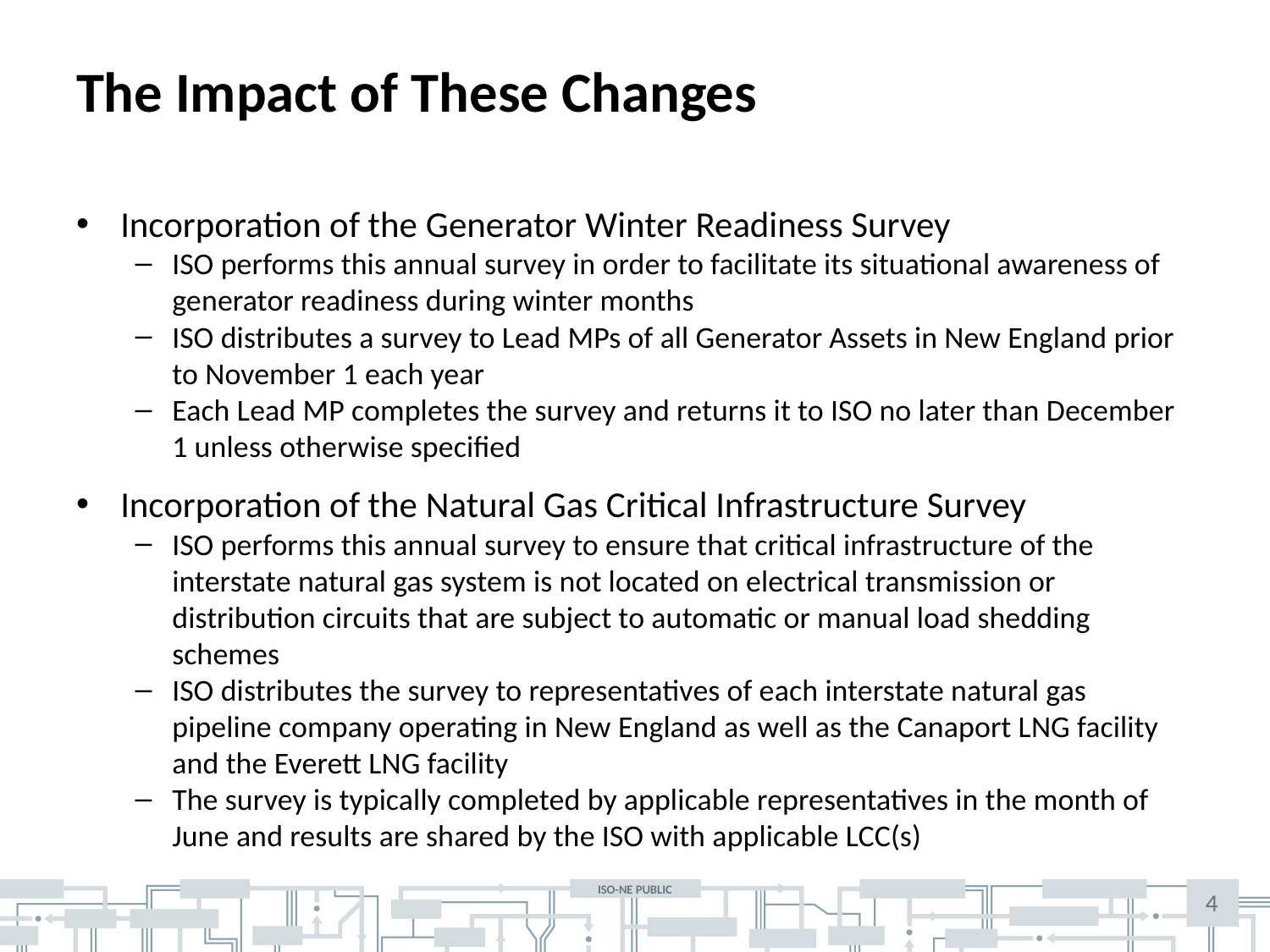

# The Impact of These Changes
Incorporation of the Generator Winter Readiness Survey
ISO performs this annual survey in order to facilitate its situational awareness of generator readiness during winter months
ISO distributes a survey to Lead MPs of all Generator Assets in New England prior to November 1 each year
Each Lead MP completes the survey and returns it to ISO no later than December 1 unless otherwise specified
Incorporation of the Natural Gas Critical Infrastructure Survey
ISO performs this annual survey to ensure that critical infrastructure of the interstate natural gas system is not located on electrical transmission or distribution circuits that are subject to automatic or manual load shedding schemes
ISO distributes the survey to representatives of each interstate natural gas pipeline company operating in New England as well as the Canaport LNG facility and the Everett LNG facility
The survey is typically completed by applicable representatives in the month of June and results are shared by the ISO with applicable LCC(s)
4